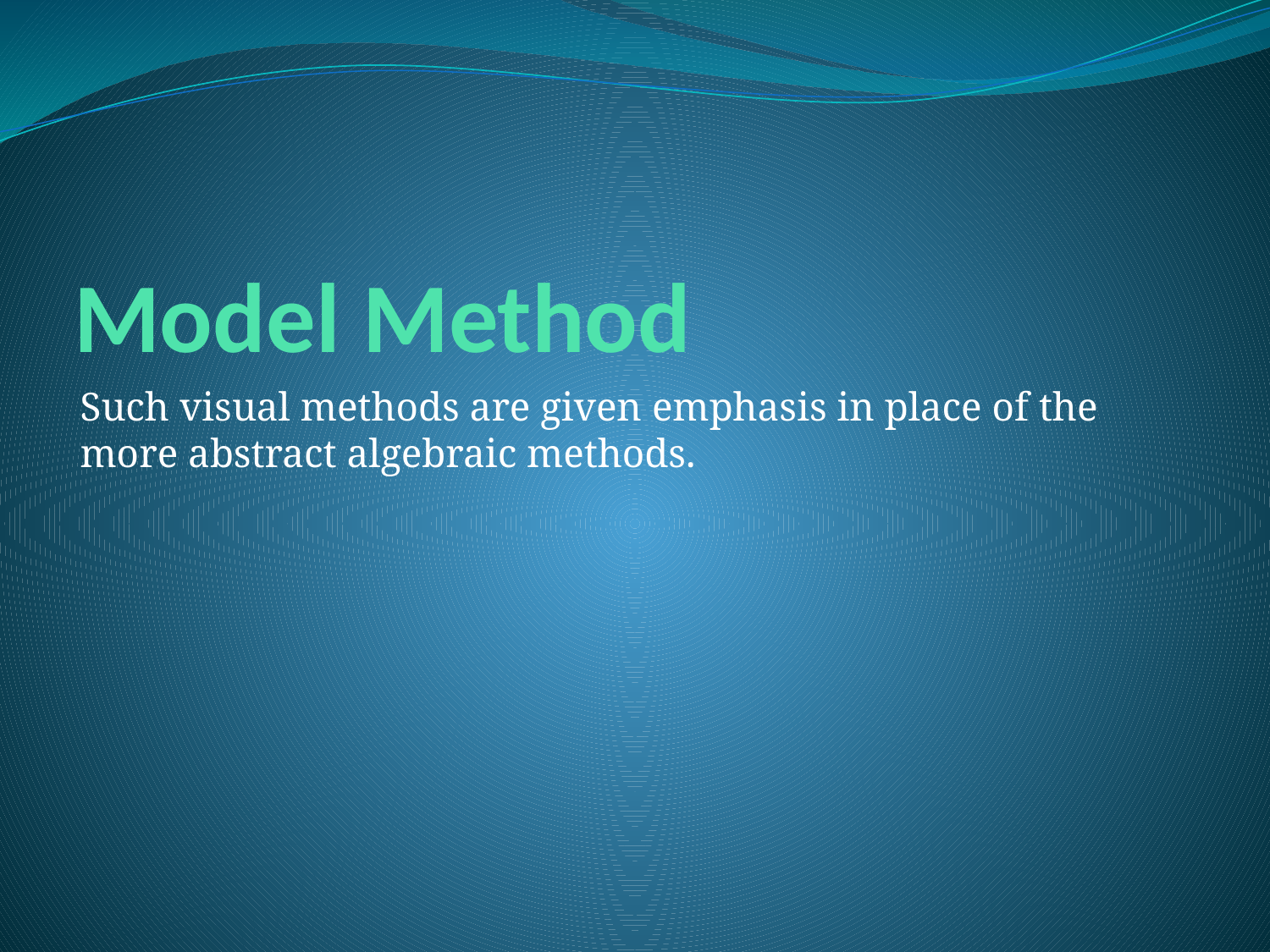

# Model Method
Such visual methods are given emphasis in place of the more abstract algebraic methods.